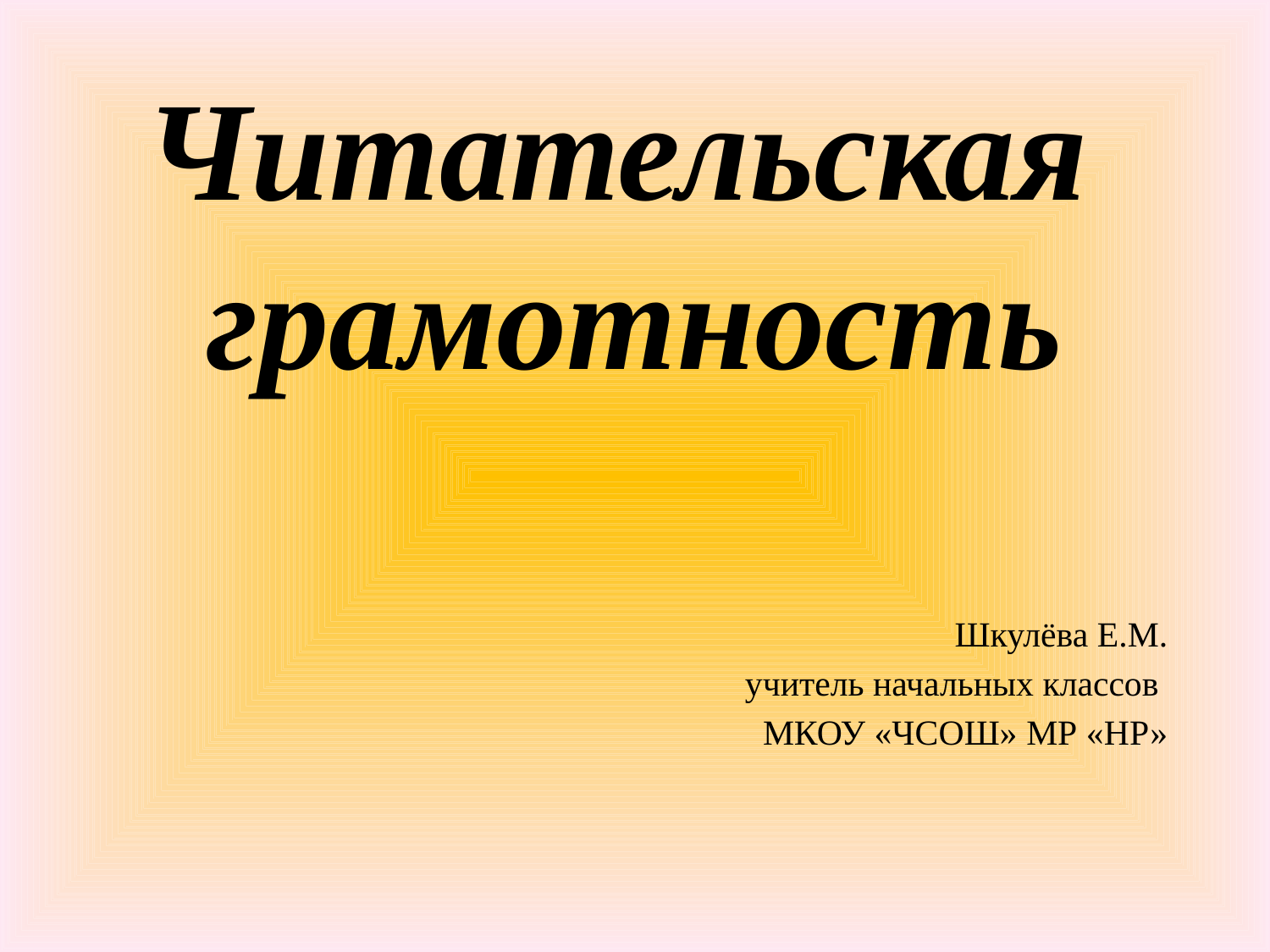

# Читательская грамотность
Шкулёва Е.М.
учитель начальных классов
МКОУ «ЧСОШ» МР «НР»